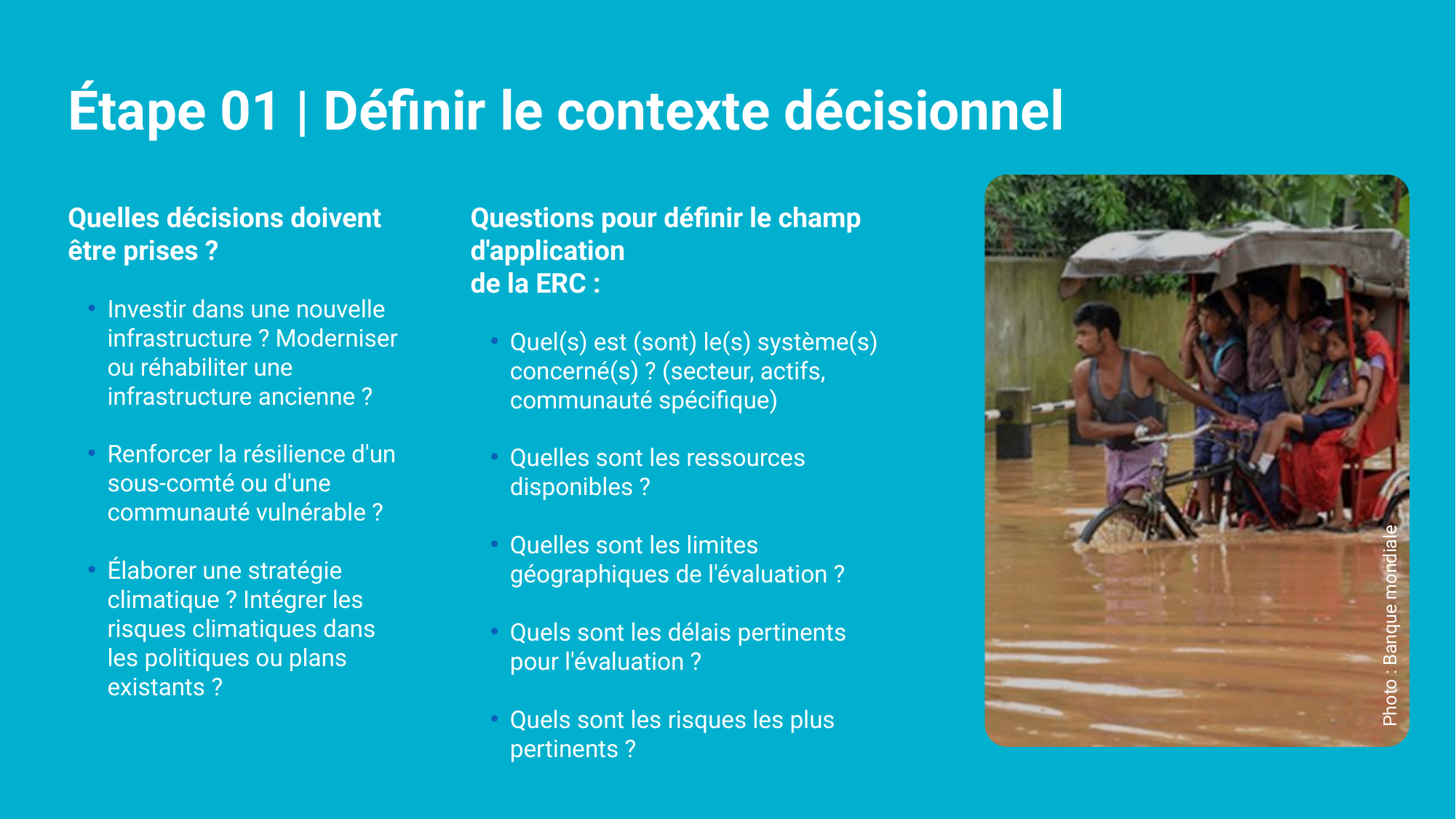

Étape 01 | Définir le contexte décisionnel

Quelles décisions doivent être prises ?

Investir dans une nouvelle infrastructure ? Moderniser ou réhabiliter une infrastructure ancienne ?

Renforcer la résilience d'un sous-comté ou d'une communauté vulnérable ?

Élaborer une stratégie climatique ? Intégrer les risques climatiques dans les politiques ou plans existants ?

Questions pour définir le champ d'application
de la ERC :

Quel(s) est (sont) le(s) système(s) concerné(s) ? (secteur, actifs, communauté spécifique)

Quelles sont les ressources disponibles ?

Quelles sont les limites géographiques de l'évaluation ?

Quels sont les délais pertinents pour l'évaluation ?

Quels sont les risques les plus pertinents ?
Photo : Banque mondiale
30